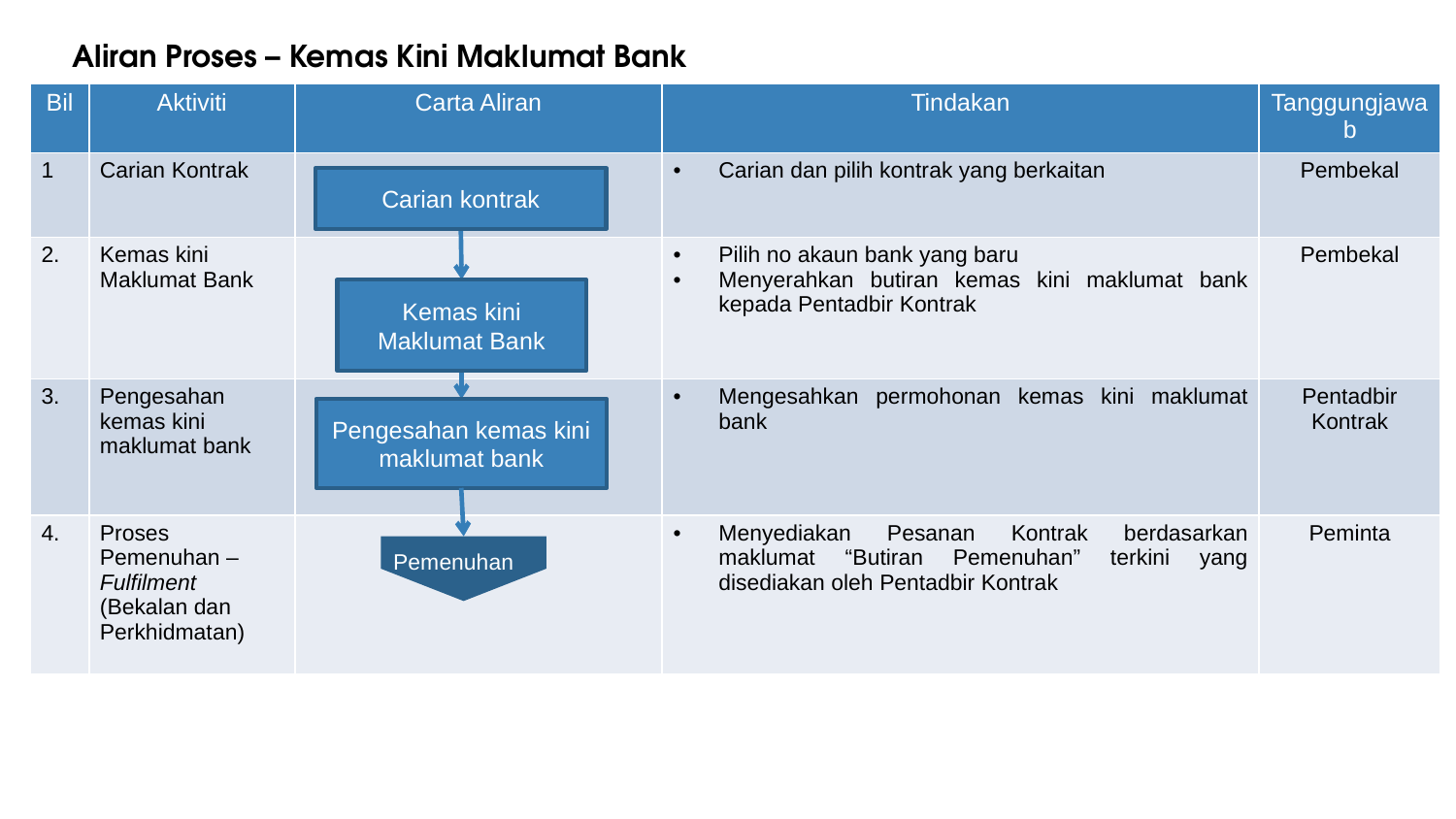

Aliran Proses – Kemas Kini Maklumat Bank
| Bil | Aktiviti | Carta Aliran | Tindakan | Tanggungjawab |
| --- | --- | --- | --- | --- |
| 1 | Carian Kontrak |  | Carian dan pilih kontrak yang berkaitan | Pembekal |
| 2. | Kemas kini Maklumat Bank |  | Pilih no akaun bank yang baru Menyerahkan butiran kemas kini maklumat bank kepada Pentadbir Kontrak | Pembekal |
| 3. | Pengesahan kemas kini maklumat bank |  | Mengesahkan permohonan kemas kini maklumat bank | Pentadbir Kontrak |
| 4. | Proses Pemenuhan – Fulfilment (Bekalan dan Perkhidmatan) |  | Menyediakan Pesanan Kontrak berdasarkan maklumat “Butiran Pemenuhan” terkini yang disediakan oleh Pentadbir Kontrak | Peminta |
Carian kontrak
Kemas kini Maklumat Bank
Pengesahan kemas kini maklumat bank

Pemenuhan